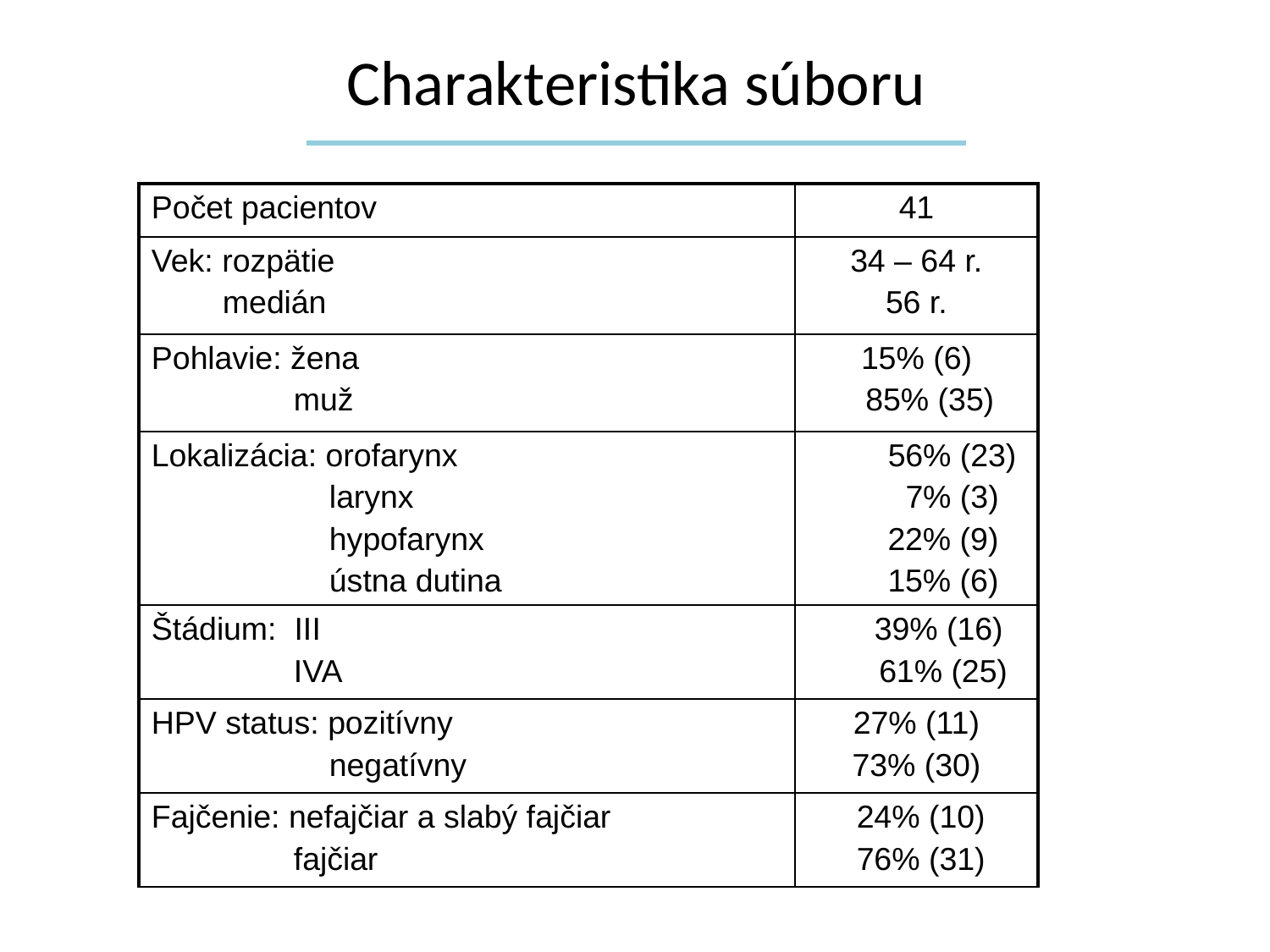

Charakteristika súboru
| Počet pacientov | 41 |
| --- | --- |
| Vek: rozpätie medián | 34 – 64 r. 56 r. |
| Pohlavie: žena muž | 15% (6) 85% (35) |
| Lokalizácia: orofarynx larynx hypofarynx ústna dutina | 56% (23) 7% (3) 22% (9) 15% (6) |
| Štádium: III IVA | 39% (16) 61% (25) |
| HPV status: pozitívny negatívny | 27% (11) 73% (30) |
| Fajčenie: nefajčiar a slabý fajčiar fajčiar | 24% (10) 76% (31) |